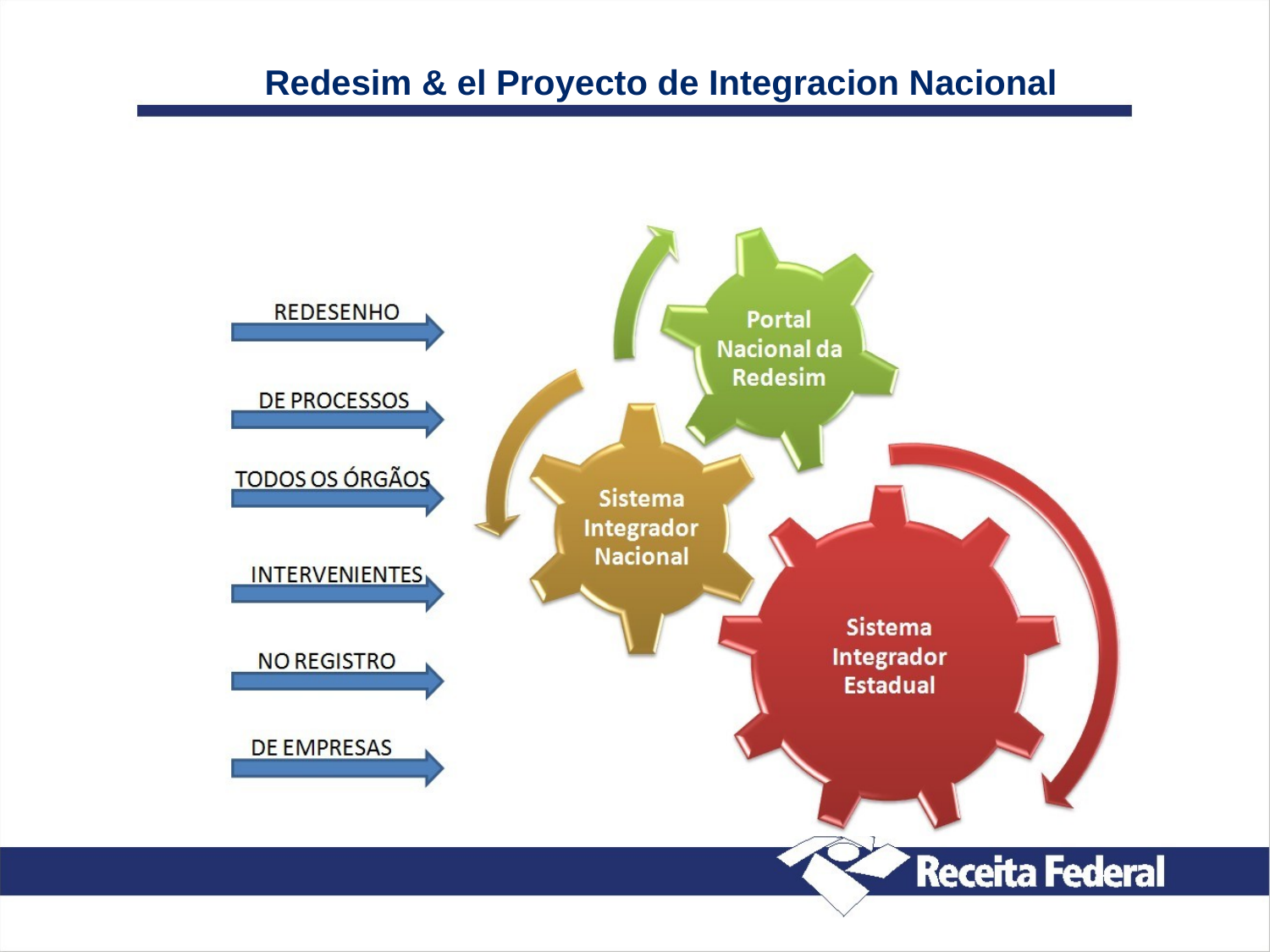

Redesim & el Proyecto de Integracion Nacional